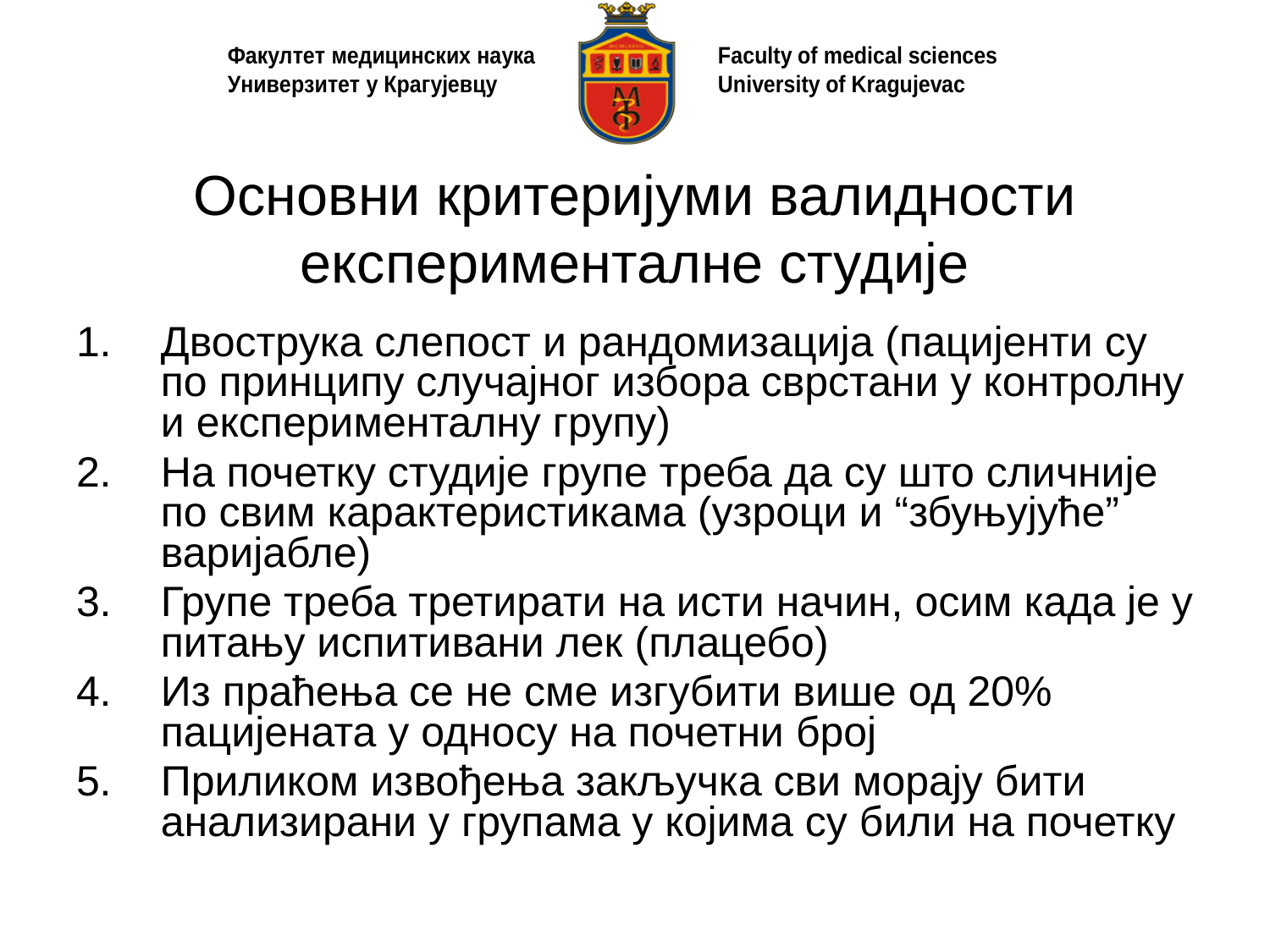

# Основни критеријуми валидности експерименталне студије
Двострука слепост и рандомизација (пацијенти су по принципу случајног избора сврстани у контролну и експерименталну групу)
На почетку студије групе треба да су што сличније по свим карактеристикама (узроци и “збуњујуће” варијабле)
Групе треба третирати на исти начин, осим када је у питању испитивани лек (плацебо)
Из праћења се не сме изгубити више од 20% пацијената у односу на почетни број
Приликом извођења закључка сви морају бити анализирани у групама у којима су били на почетку